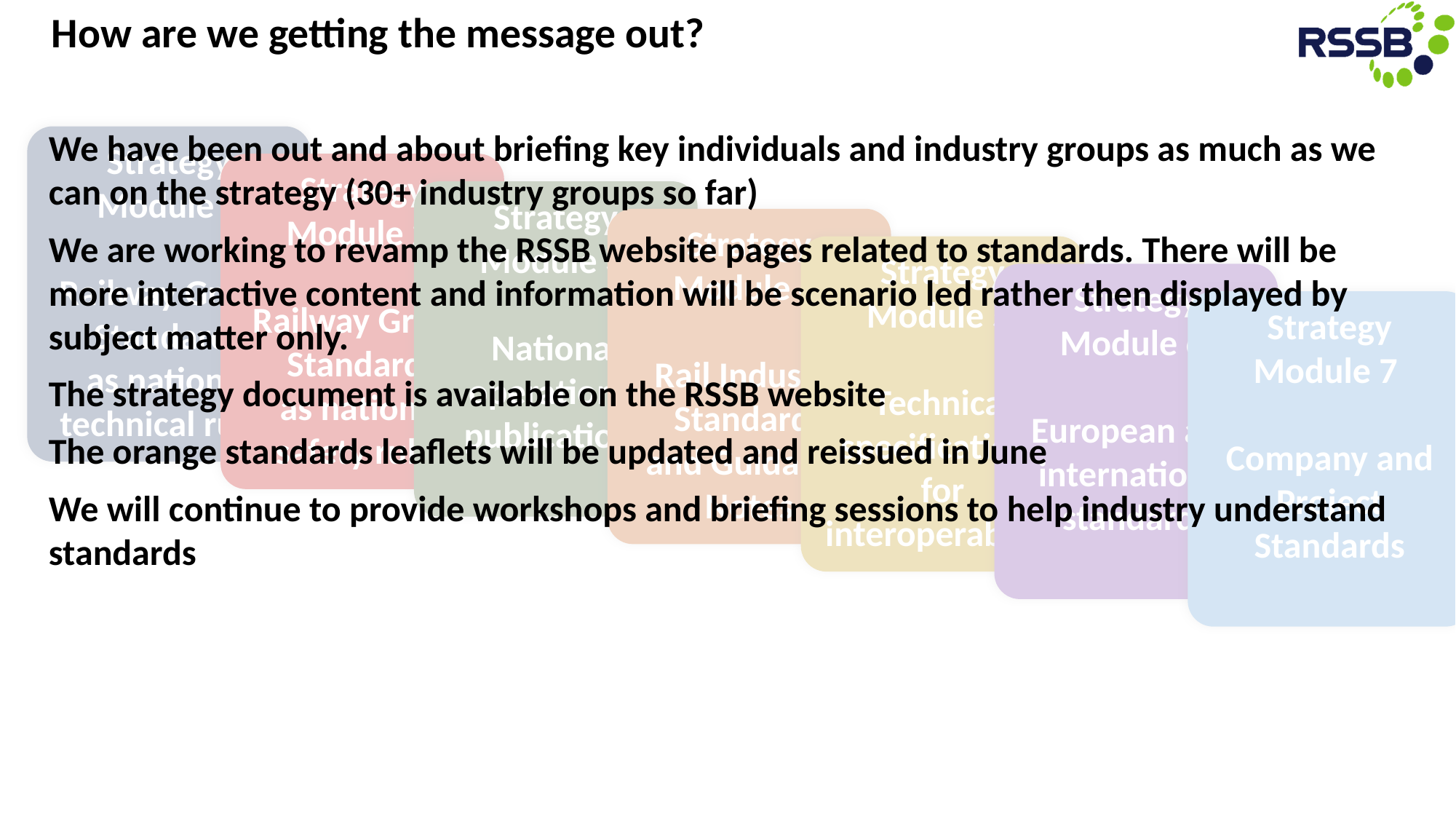

How are we getting the message out?

We have been out and about briefing key individuals and industry groups as much as we can on the strategy (30+ industry groups so far)
We are working to revamp the RSSB website pages related to standards. There will be more interactive content and information will be scenario led rather then displayed by subject matter only.
The strategy document is available on the RSSB website
The orange standards leaflets will be updated and reissued in June
We will continue to provide workshops and briefing sessions to help industry understand standards

Strategy
Module 1

Railway Group Standards
as national
technical rules
Strategy
Module 2

Railway Group Standards
as national
safety rules
Strategy
Module 3

National operational publications
Strategy
Module 4

Rail Industry Standards
and Guidance Notes
Strategy
Module 5

Technical specifications
for interoperability
Strategy
Module 6

European and international standards
Strategy
Module 7

Company and Project Standards
RSSB Board, ISCC, 6 x Standards committees,  6 x SIC groups, ROSCO,  6 x RIA groups, Contractors, Consultants, NR Standards Group, ATOC, Freight Groups, ISLG
53